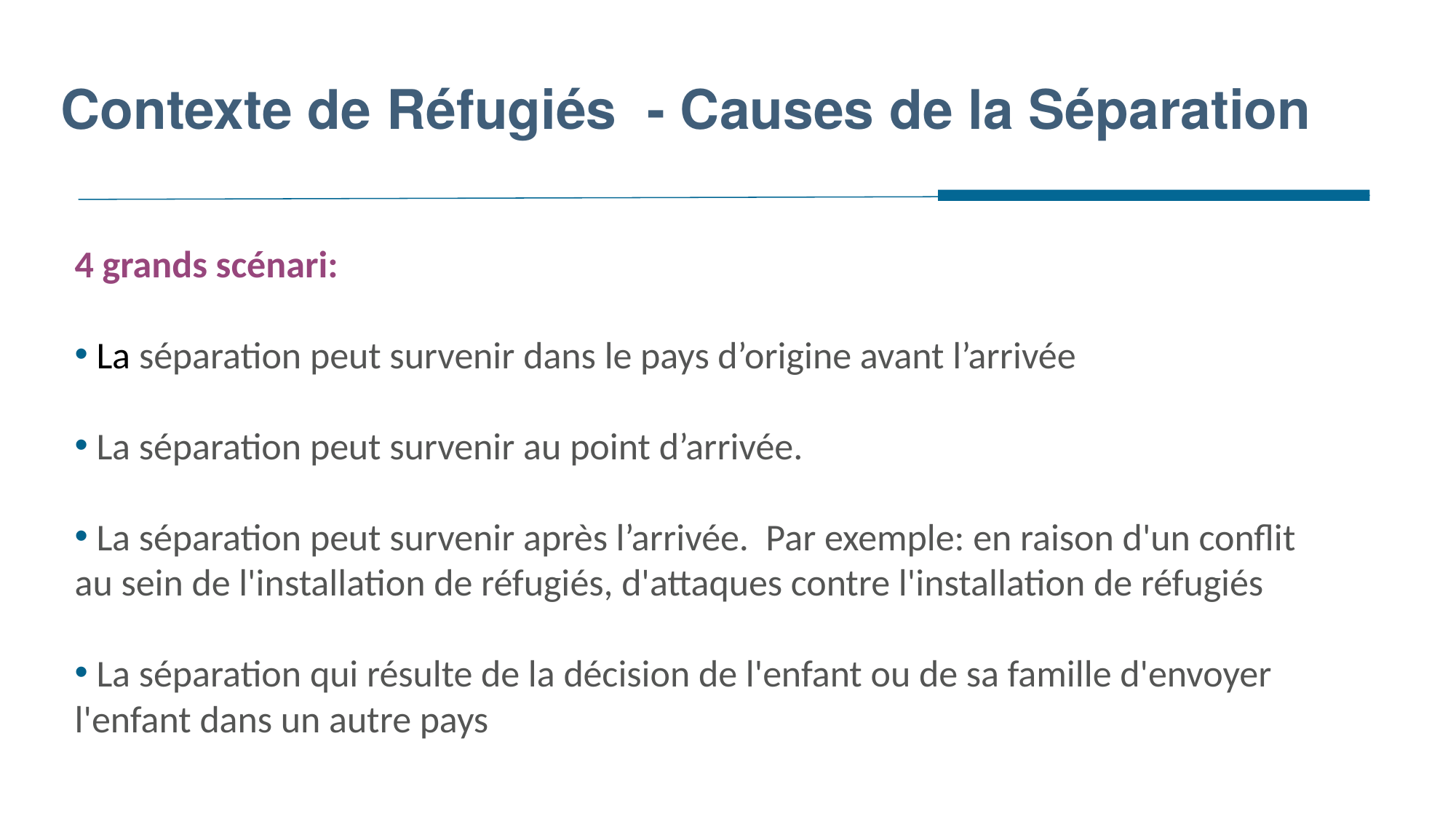

# Contexte de Réfugiés  - Causes de la Séparation
4 grands scénari:

 La séparation peut survenir dans le pays d’origine avant l’arrivée
 La séparation peut survenir au point d’arrivée.
 La séparation peut survenir après l’arrivée.  Par exemple: en raison d'un conflit au sein de l'installation de réfugiés, d'attaques contre l'installation de réfugiés
 La séparation qui résulte de la décision de l'enfant ou de sa famille d'envoyer l'enfant dans un autre pays